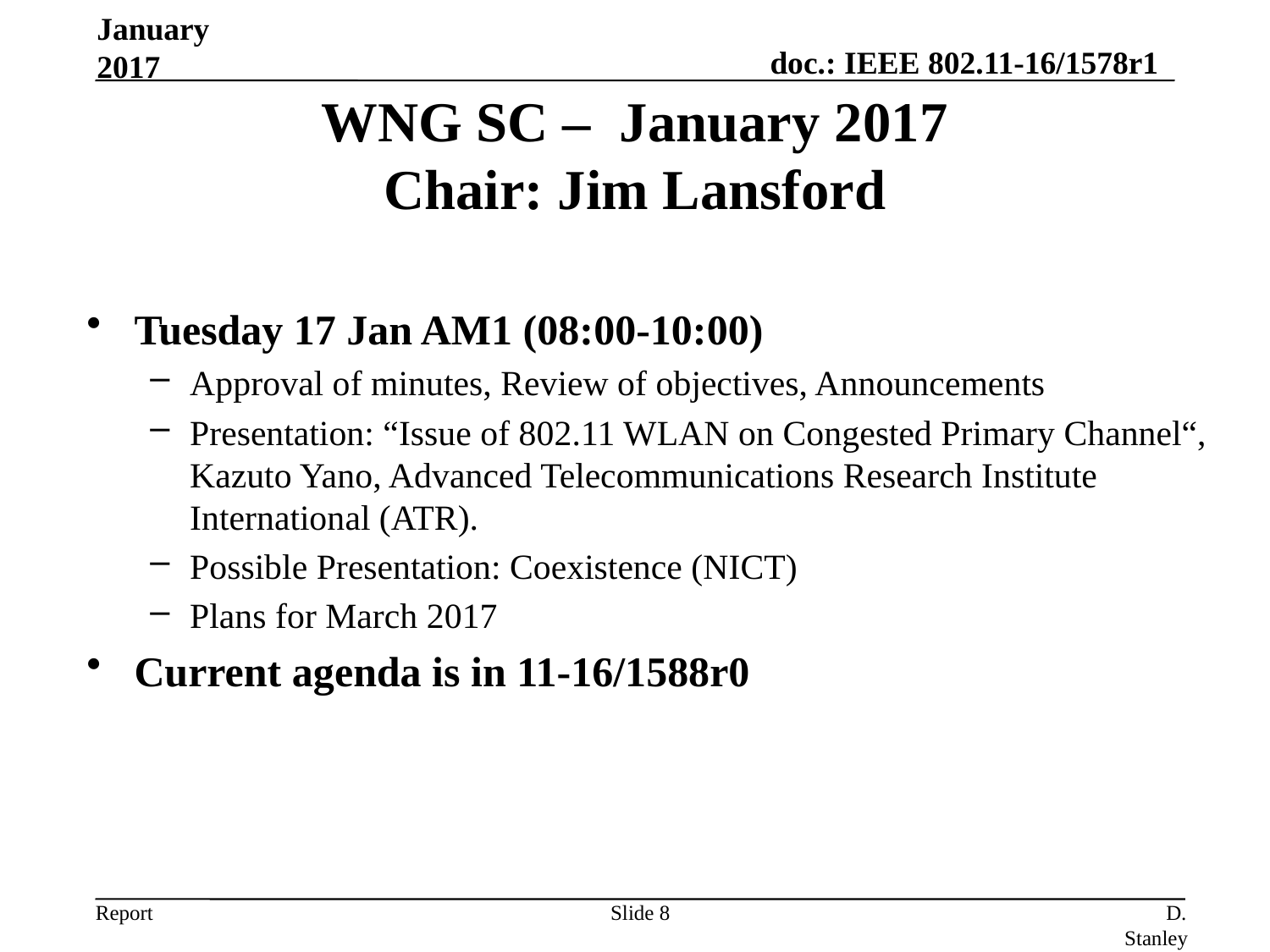

January 2017

WNG SC –  January 2017
Chair: Jim Lansford
Tuesday 17 Jan AM1 (08:00-10:00)
Approval of minutes, Review of objectives, Announcements
Presentation: “Issue of 802.11 WLAN on Congested Primary Channel“, Kazuto Yano, Advanced Telecommunications Research Institute International (ATR).
Possible Presentation: Coexistence (NICT)
Plans for March 2017
Current agenda is in 11-16/1588r0

Slide 8
D. Stanley, HP Enterprise